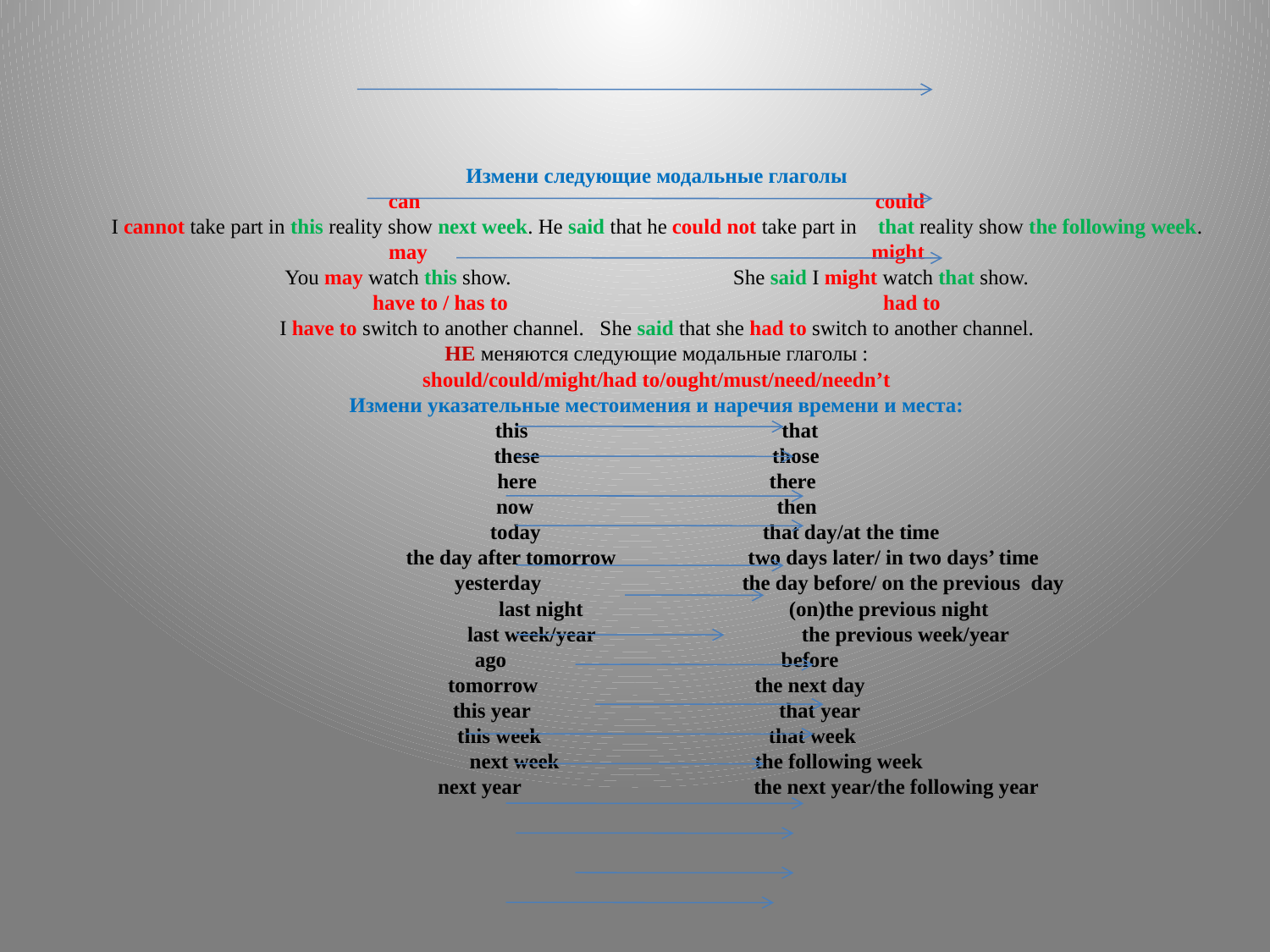

# Измени следующие модальные глаголы can                                                                                      could I cannot take part in this reality show next week. He said that he could not take part in    that reality show the following week. may                                                                                    might You may watch this show.                                          She said I might watch that show. have to / has to                                                                       had to I have to switch to another channel.   She said that she had to switch to another channel. НЕ меняются следующие модальные глаголы : should/could/might/had to/ought/must/need/needn’t Измени указательные местоимения и наречия времени и места: this                                                that these                                            those here                                            there now                                              then today                                          that day/at the time the day after tomorrow                         two days later/ in two days’ time yesterday                                      the day before/ on the previous  day last night                                       (on)the previous night last week/year                                       the previous week/year ago                                                    before tomorrow                                         the next day this year                                               that year this week                                           that week next week                                     the following week next year                                            the next year/the following year